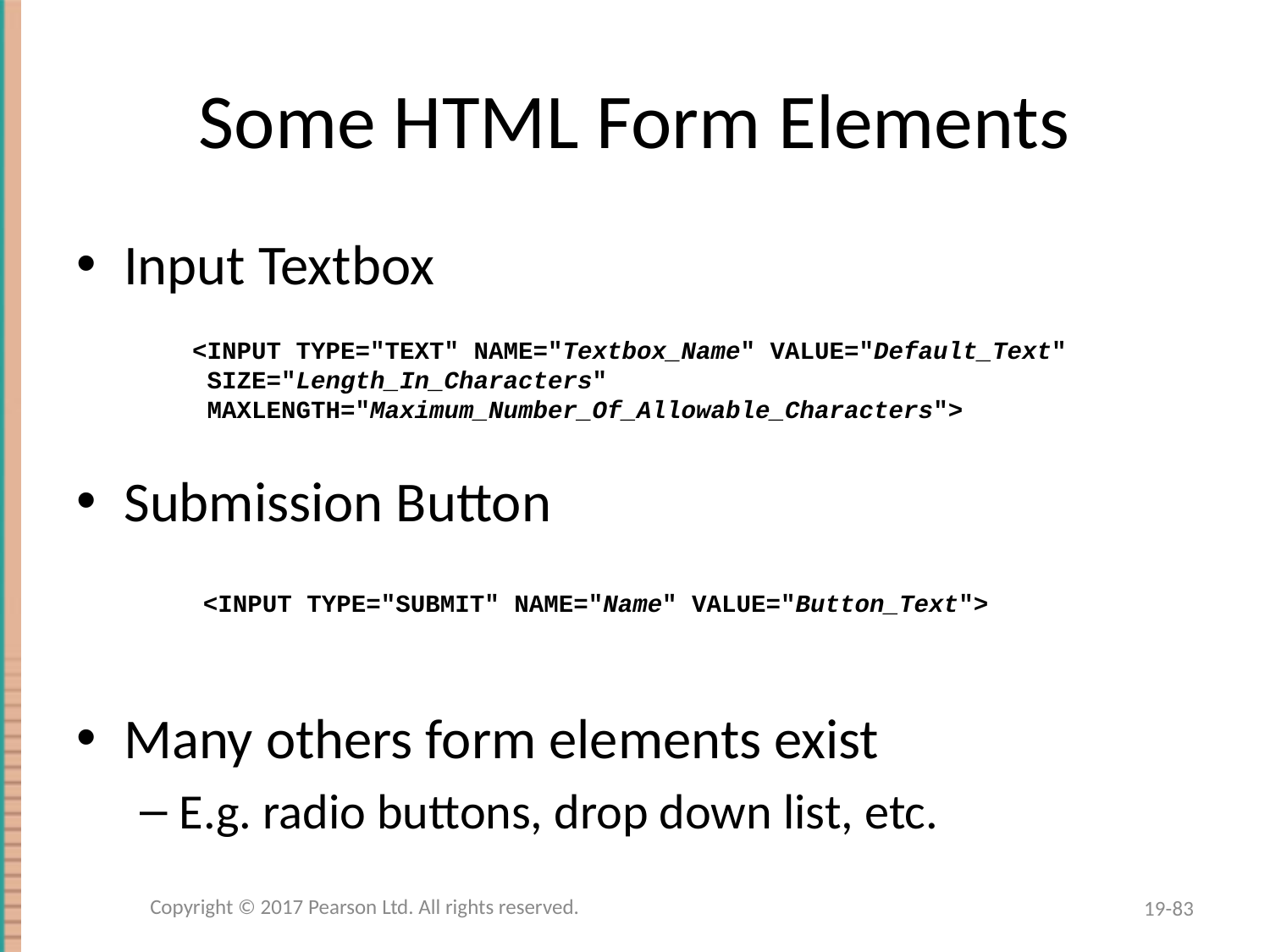

# Some HTML Form Elements
Input Textbox

Submission Button

Many others form elements exist
E.g. radio buttons, drop down list, etc.
<INPUT TYPE="TEXT" NAME="Textbox_Name" VALUE="Default_Text"
 SIZE="Length_In_Characters"
 MAXLENGTH="Maximum_Number_Of_Allowable_Characters">
<INPUT TYPE="SUBMIT" NAME="Name" VALUE="Button_Text">
Copyright © 2017 Pearson Ltd. All rights reserved.
19-83